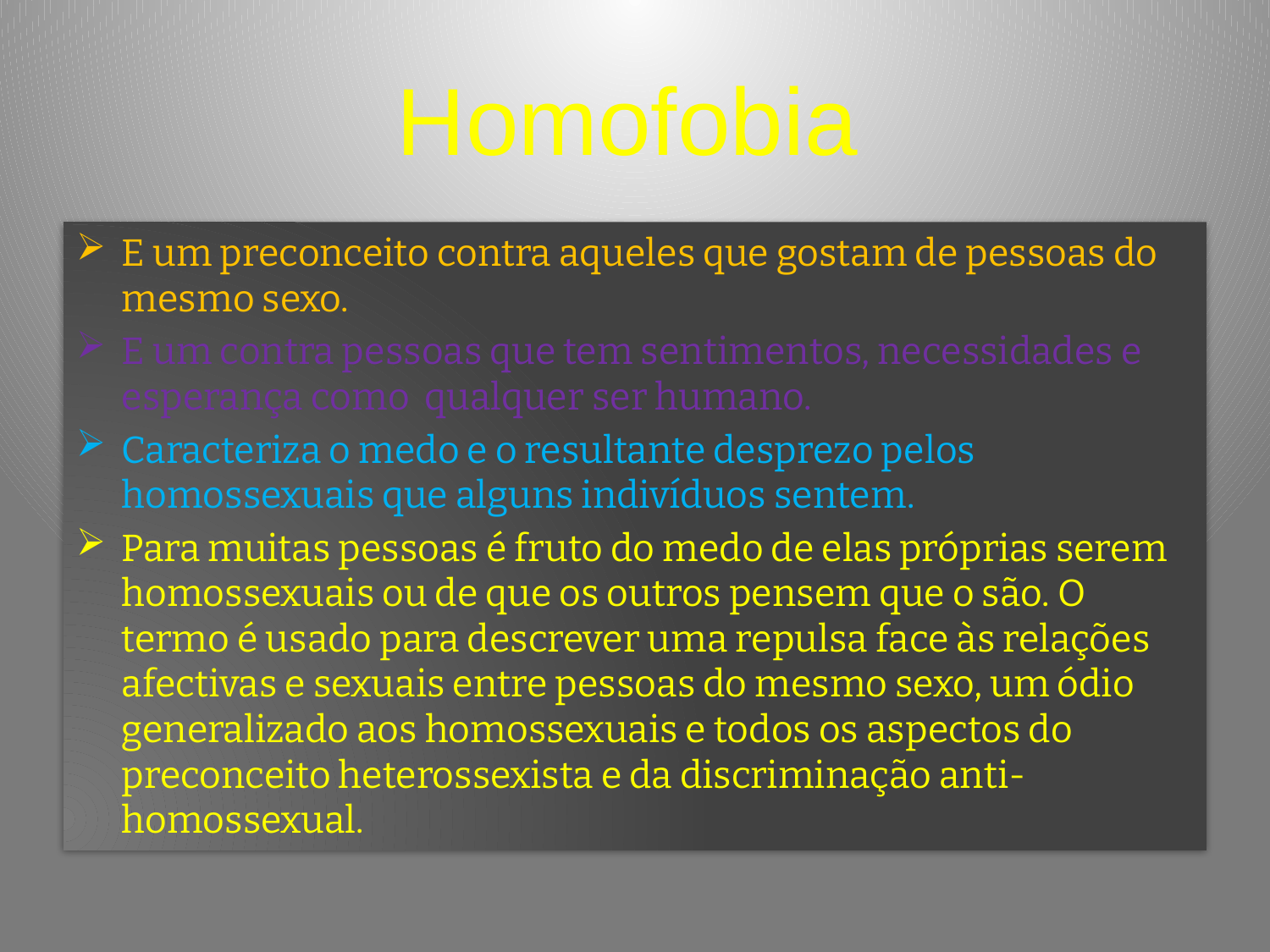

# Homofobia
E um preconceito contra aqueles que gostam de pessoas do mesmo sexo.
E um contra pessoas que tem sentimentos, necessidades e esperança como  qualquer ser humano.
Caracteriza o medo e o resultante desprezo pelos homossexuais que alguns indivíduos sentem.
Para muitas pessoas é fruto do medo de elas próprias serem homossexuais ou de que os outros pensem que o são. O termo é usado para descrever uma repulsa face às relações afectivas e sexuais entre pessoas do mesmo sexo, um ódio generalizado aos homossexuais e todos os aspectos do preconceito heterossexista e da discriminação anti-homossexual.